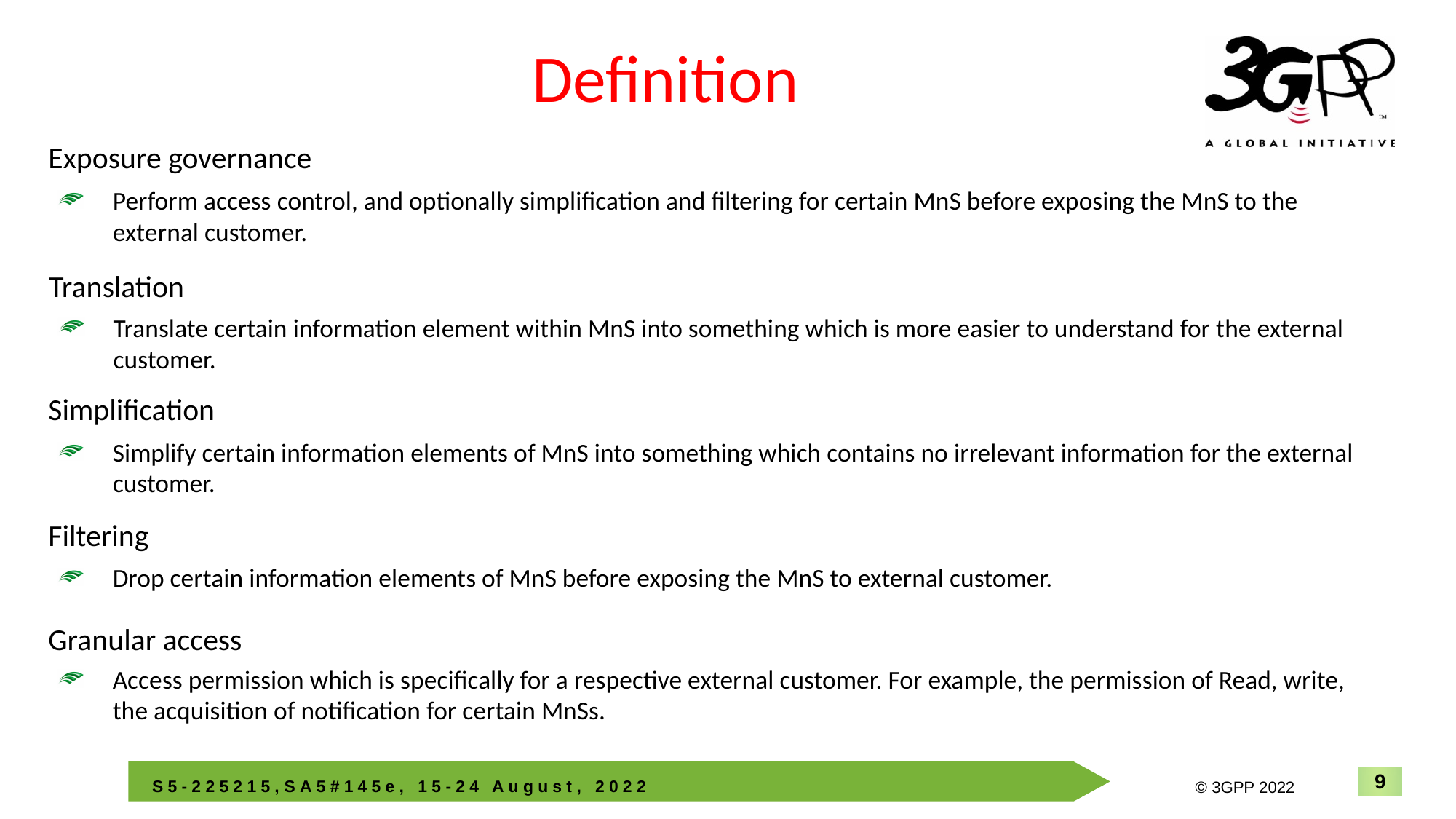

# Definition
Exposure governance
Perform access control, and optionally simplification and filtering for certain MnS before exposing the MnS to the external customer.
Translation
Translate certain information element within MnS into something which is more easier to understand for the external customer.
Simplification
Simplify certain information elements of MnS into something which contains no irrelevant information for the external customer.

Filtering
Drop certain information elements of MnS before exposing the MnS to external customer.
Granular access
Access permission which is specifically for a respective external customer. For example, the permission of Read, write, the acquisition of notification for certain MnSs.